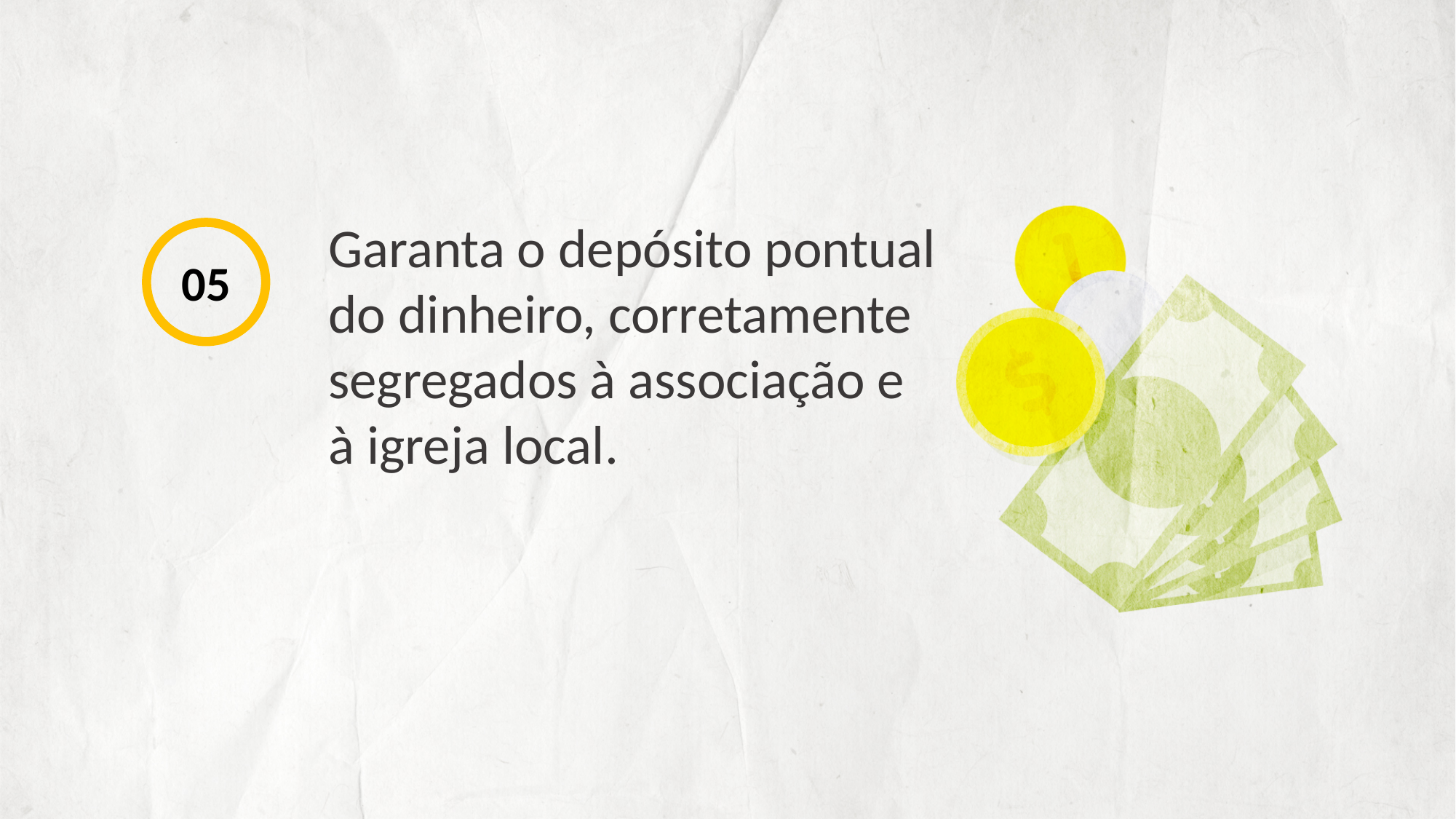

Garanta o depósito pontual do dinheiro, corretamente segregados à associação e à igreja local.

05